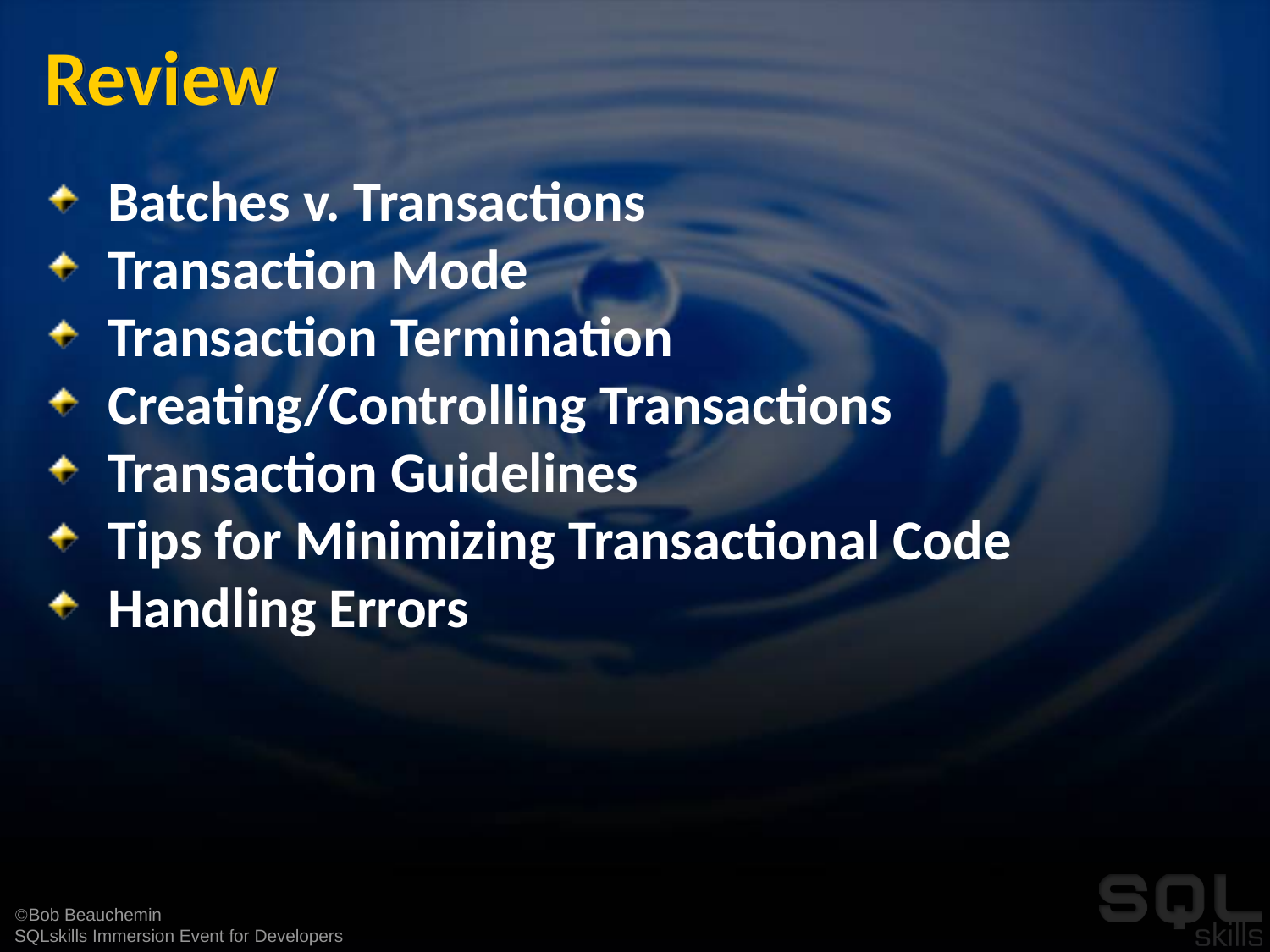

# Review
Batches v. Transactions
Transaction Mode
Transaction Termination
Creating/Controlling Transactions
Transaction Guidelines
Tips for Minimizing Transactional Code
Handling Errors